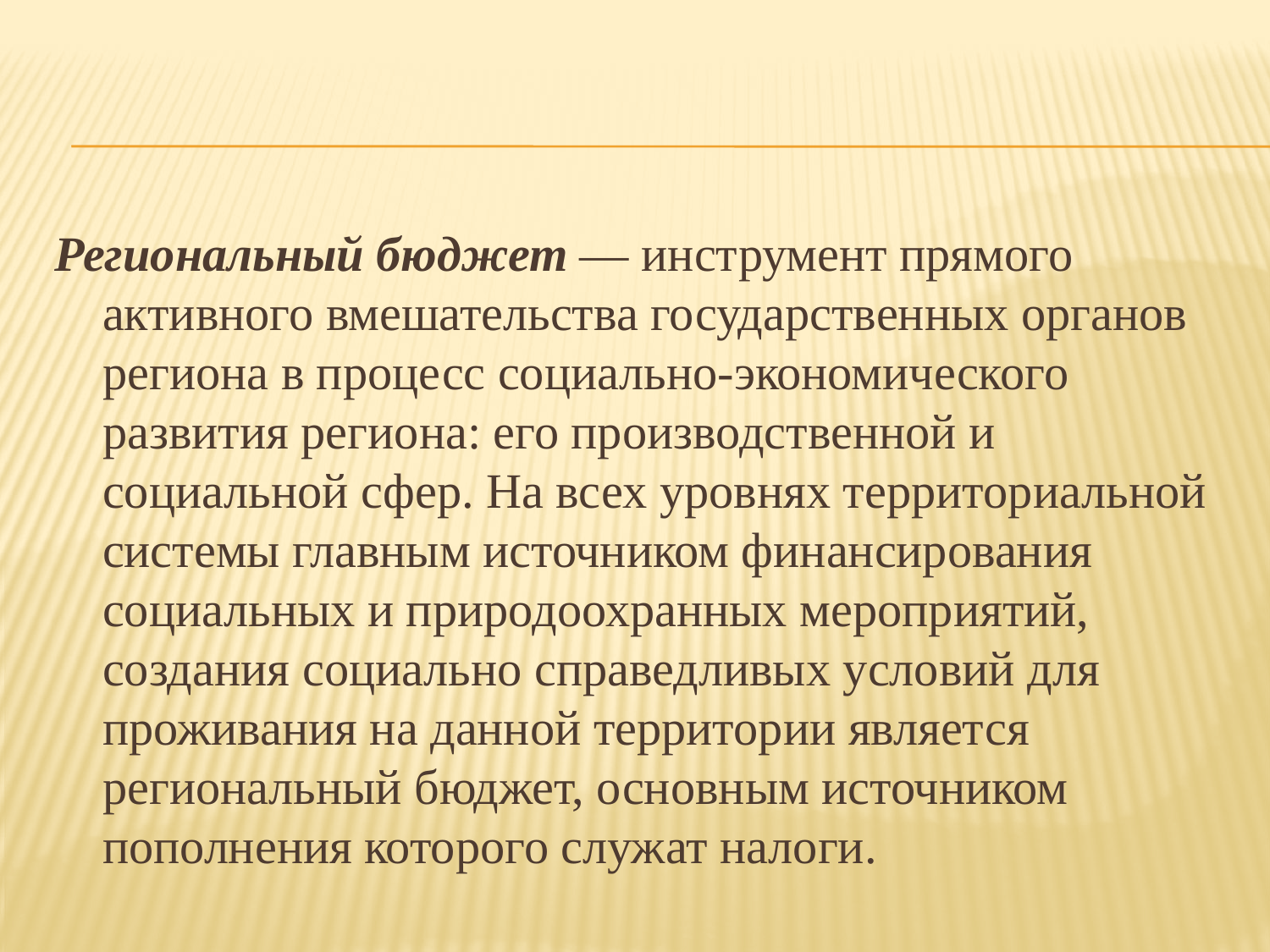

Региональный бюджет — инструмент прямого активного вмешательства государственных органов региона в процесс социально-экономического развития региона: его производственной и социальной сфер. На всех уровнях территориальной системы главным источником финансирования социальных и природоохранных мероприятий, создания социально справедливых условий для проживания на данной территории является региональный бюджет, основным источником пополнения которого служат налоги.